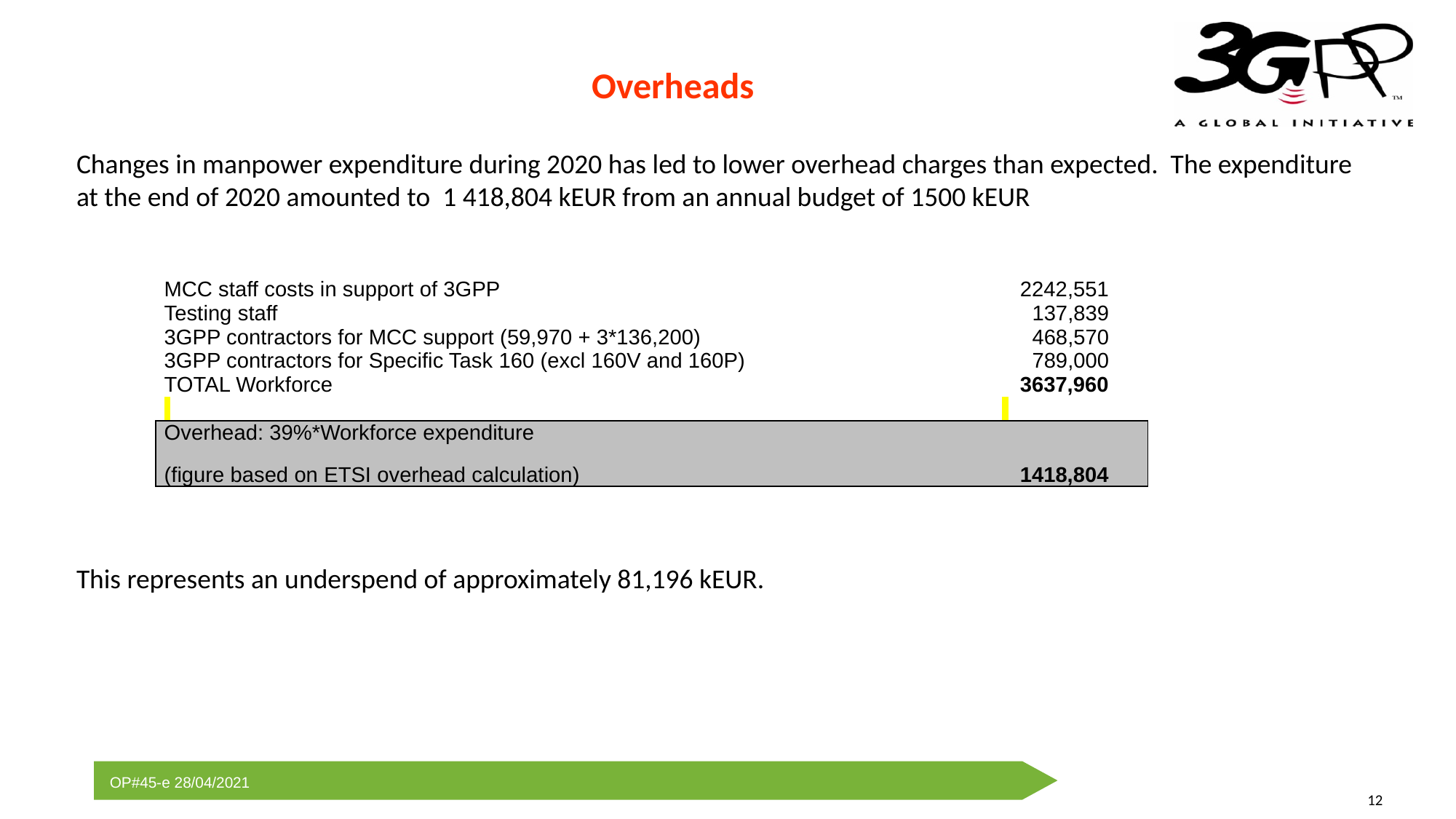

# Overheads
Changes in manpower expenditure during 2020 has led to lower overhead charges than expected.  The expenditure at the end of 2020 amounted to  1 418,804 kEUR from an annual budget of 1500 kEUR

This represents an underspend of approximately 81,196 kEUR.

| MCC staff costs in support of 3GPP | 2242,551 |
| --- | --- |
| Testing staff | 137,839 |
| 3GPP contractors for MCC support (59,970 + 3\*136,200) | 468,570 |
| 3GPP contractors for Specific Task 160 (excl 160V and 160P) | 789,000 |
| TOTAL Workforce | 3637,960 |
|  |  |
| Overhead: 39%\*Workforce expenditure (figure based on ETSI overhead calculation) | 1418,804 |